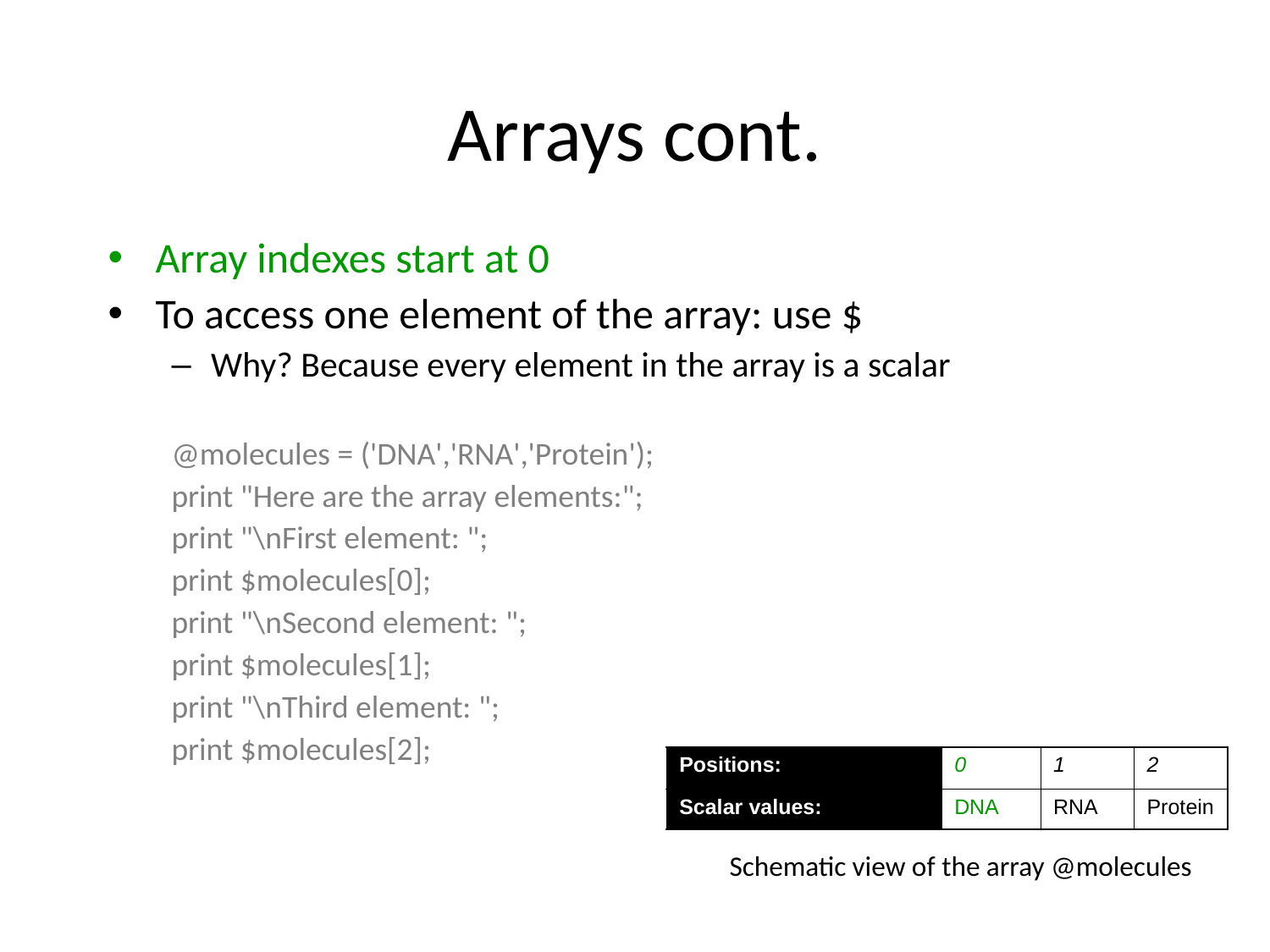

# Arrays cont.
Array indexes start at 0
To access one element of the array: use $
Why? Because every element in the array is a scalar

@molecules = ('DNA','RNA','Protein');
print "Here are the array elements:";
print "\nFirst element: ";
print $molecules[0];
print "\nSecond element: ";
print $molecules[1];
print "\nThird element: ";
print $molecules[2];
| Positions: | 0 | 1 | 2 |
| --- | --- | --- | --- |
| Scalar values: | DNA | RNA | Protein |
Schematic view of the array @molecules